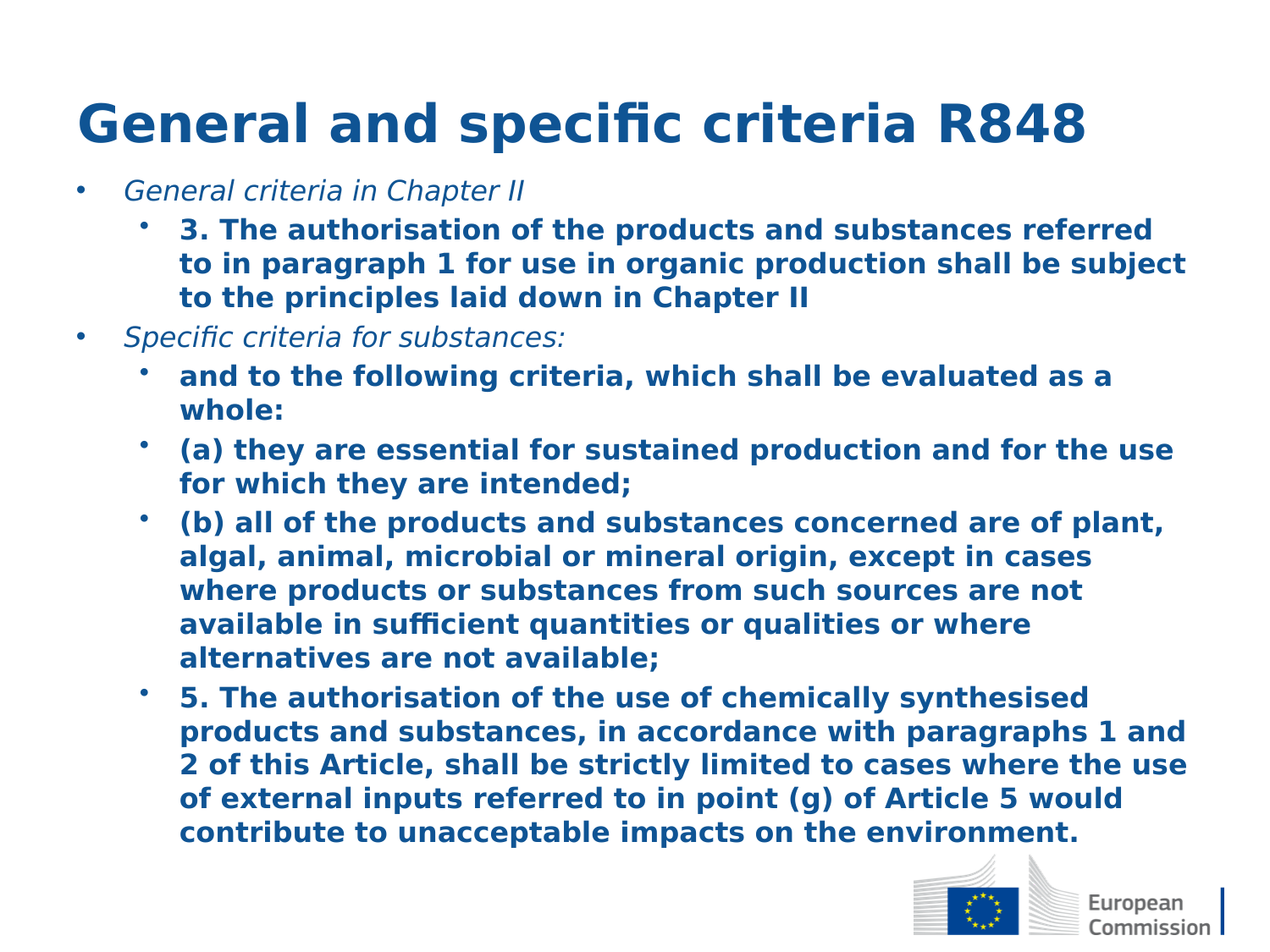

# General and specific criteria R848
General criteria in Chapter II
3. The authorisation of the products and substances referred to in paragraph 1 for use in organic production shall be subject to the principles laid down in Chapter II
Specific criteria for substances:
and to the following criteria, which shall be evaluated as a whole:
(a) they are essential for sustained production and for the use for which they are intended;
(b) all of the products and substances concerned are of plant, algal, animal, microbial or mineral origin, except in cases where products or substances from such sources are not available in sufficient quantities or qualities or where alternatives are not available;
5. The authorisation of the use of chemically synthesised products and substances, in accordance with paragraphs 1 and 2 of this Article, shall be strictly limited to cases where the use of external inputs referred to in point (g) of Article 5 would contribute to unacceptable impacts on the environment.